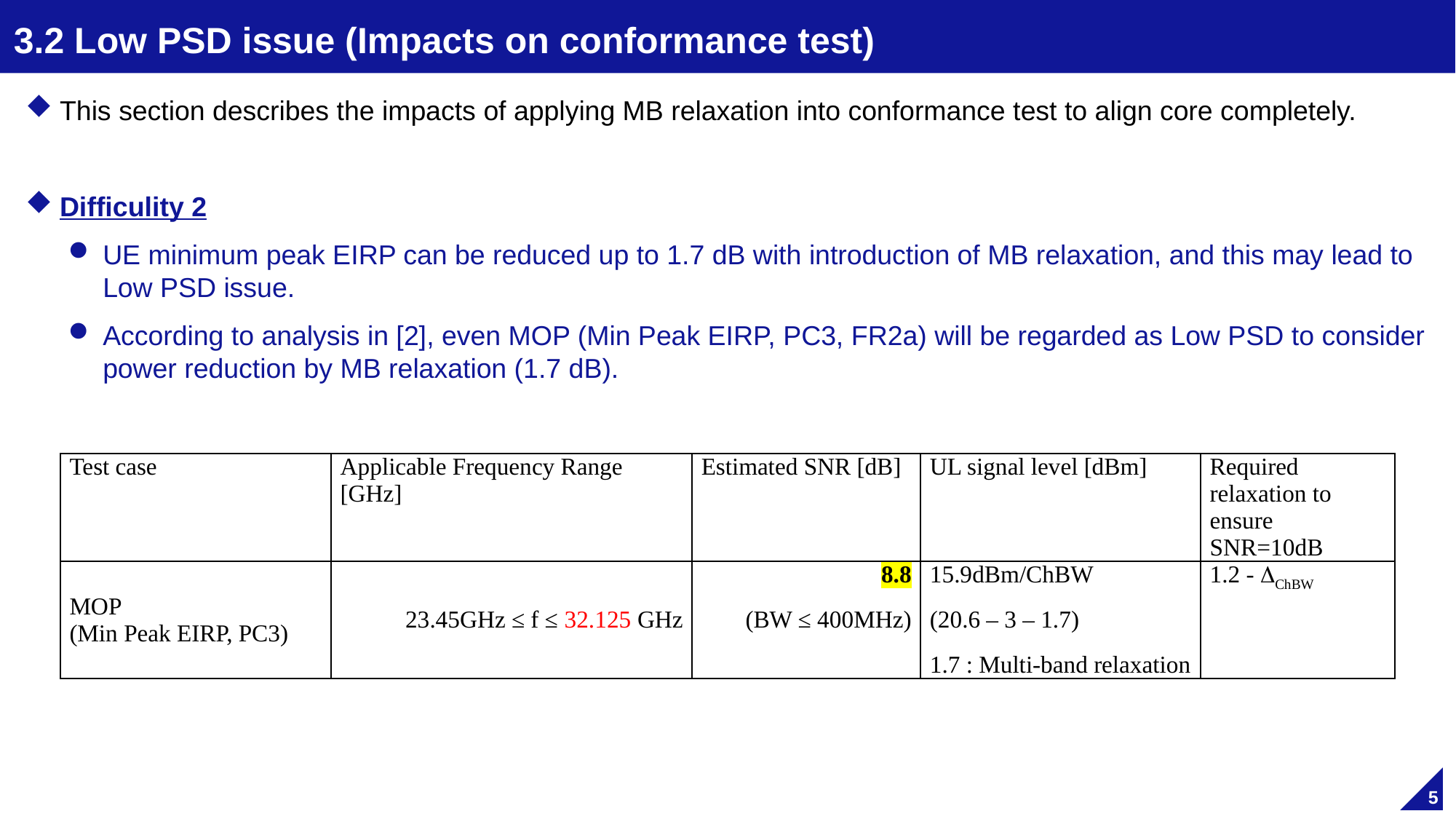

# 3.2 Low PSD issue (Impacts on conformance test)
This section describes the impacts of applying MB relaxation into conformance test to align core completely.

Difficulity 2
UE minimum peak EIRP can be reduced up to 1.7 dB with introduction of MB relaxation, and this may lead to Low PSD issue.
According to analysis in [2], even MOP (Min Peak EIRP, PC3, FR2a) will be regarded as Low PSD to consider power reduction by MB relaxation (1.7 dB).

| Test case | Applicable Frequency Range [GHz] | Estimated SNR [dB] | UL signal level [dBm] | Required relaxation to ensure SNR=10dB |
| --- | --- | --- | --- | --- |
| MOP (Min Peak EIRP, PC3) | 23.45GHz ≤ f ≤ 32.125 GHz | 8.8 (BW ≤ 400MHz) | 15.9dBm/ChBW (20.6 – 3 – 1.7) 1.7 : Multi-band relaxation | 1.2 - ΔChBW |
5